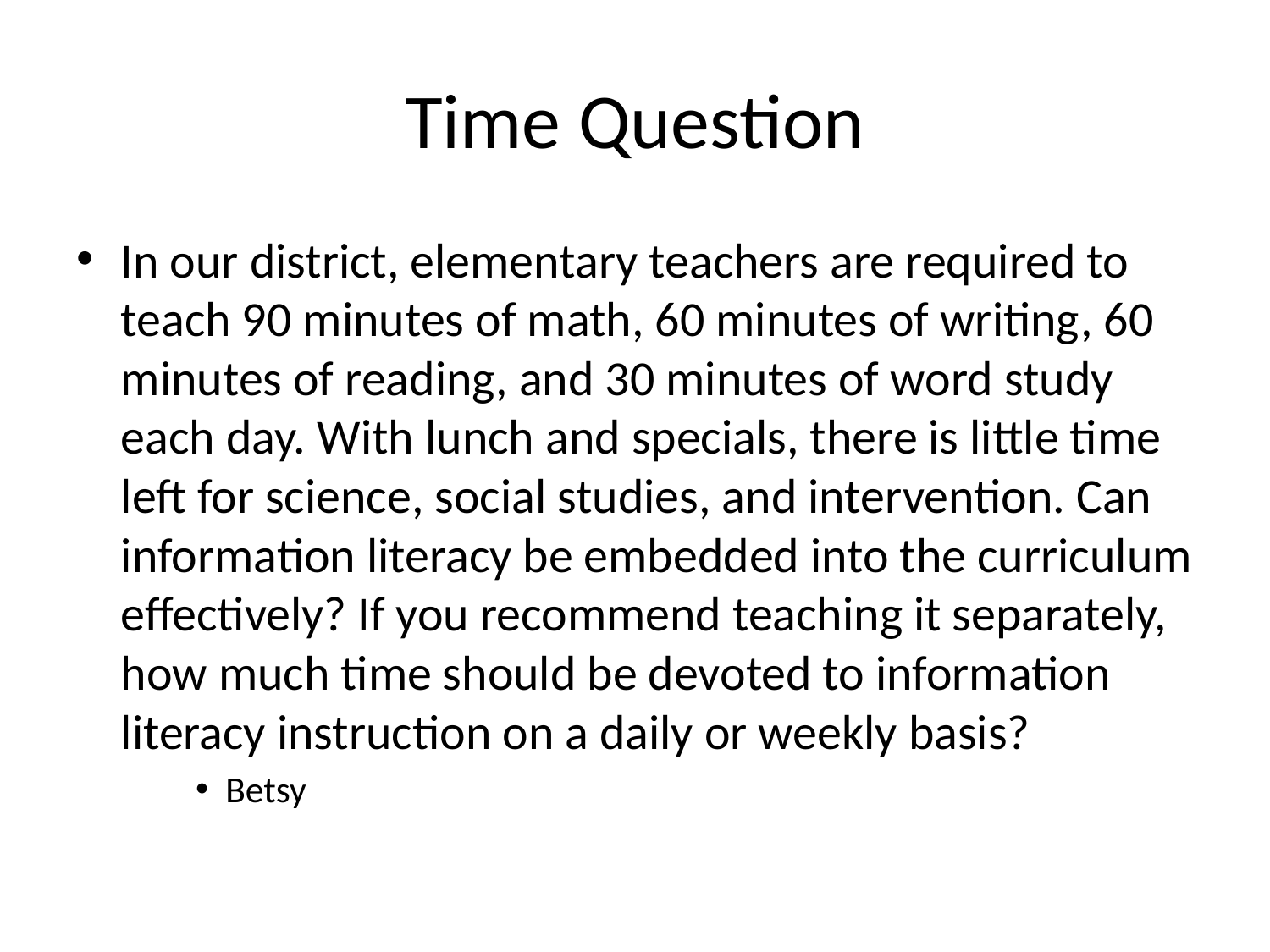

# Time Question
In our district, elementary teachers are required to teach 90 minutes of math, 60 minutes of writing, 60 minutes of reading, and 30 minutes of word study each day. With lunch and specials, there is little time left for science, social studies, and intervention. Can information literacy be embedded into the curriculum effectively? If you recommend teaching it separately, how much time should be devoted to information literacy instruction on a daily or weekly basis?
Betsy